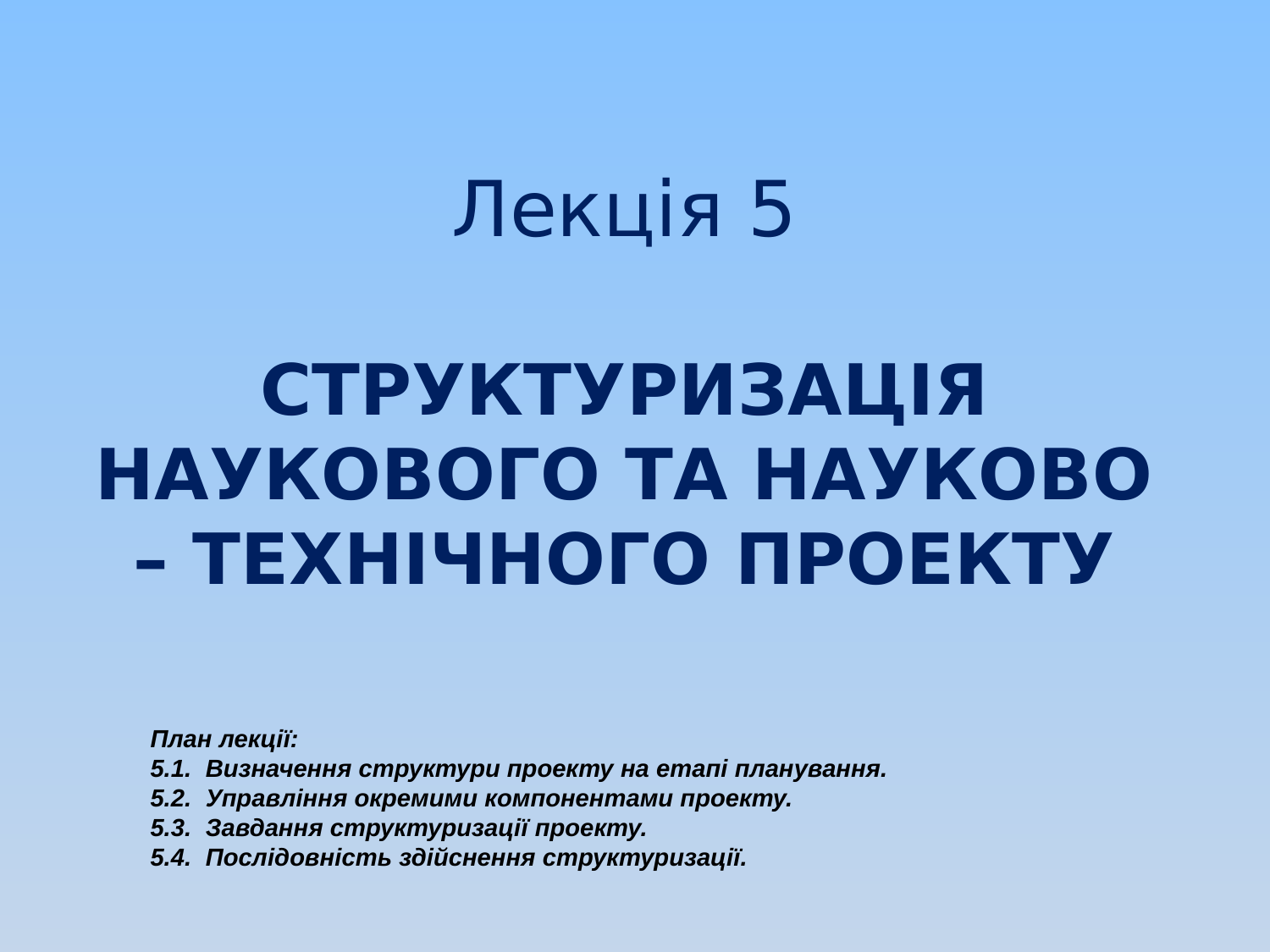

# Лекція 5 СТРУКТУРИЗАЦІЯ НАУКОВОГО ТА НАУКОВО – ТЕХНІЧНОГО ПРОЕКТУ
План лекції:
5.1.  Визначення структури проекту на етапі планування.
5.2.  Управління окремими компонентами проекту.
5.3.  Завдання структуризації проекту.
5.4.  Послідовність здійснення структуризації.